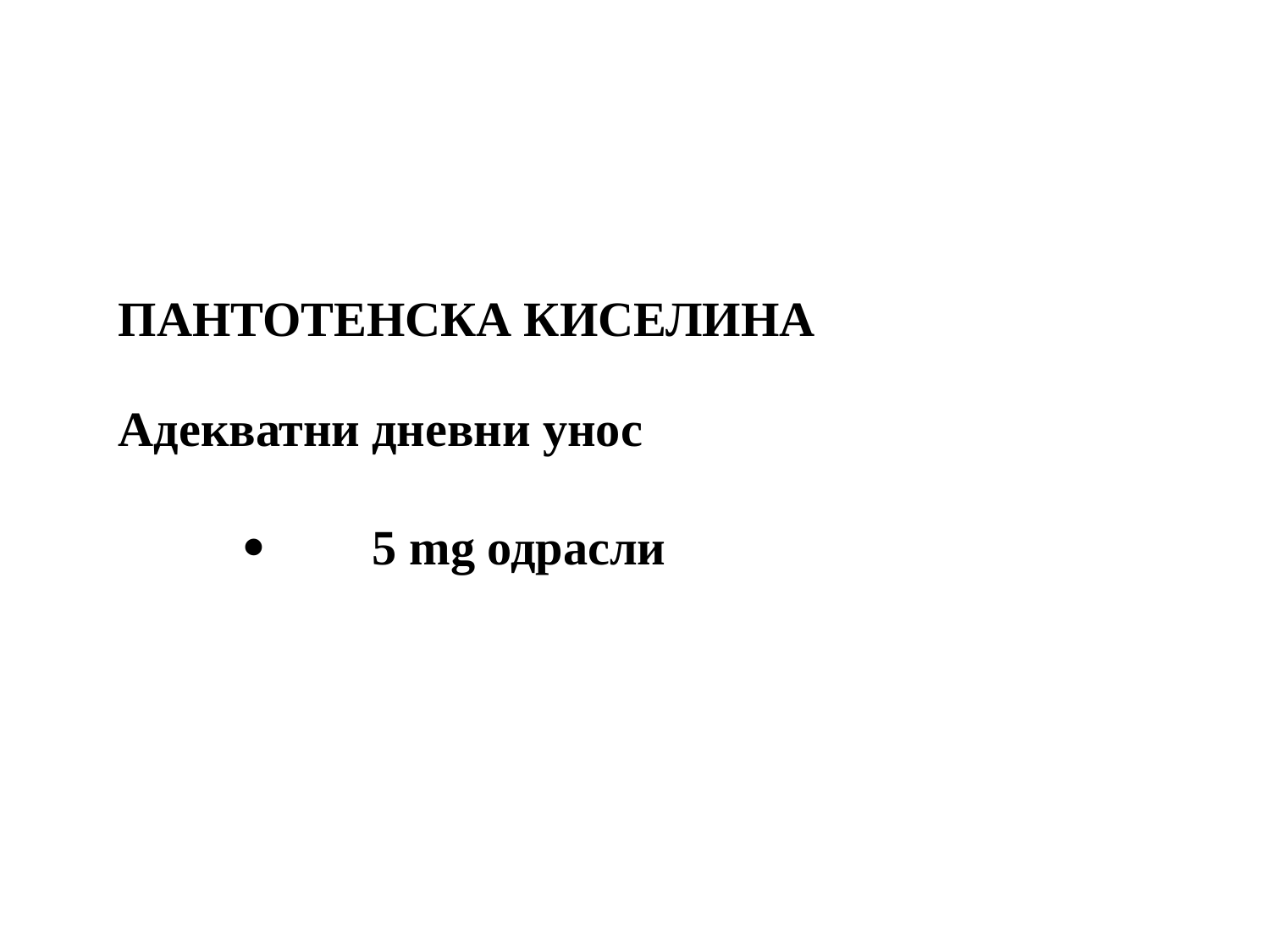

ПАНТОТЕНСКА КИСЕЛИНА

Адекватни дневни унос

•	5 mg одрасли